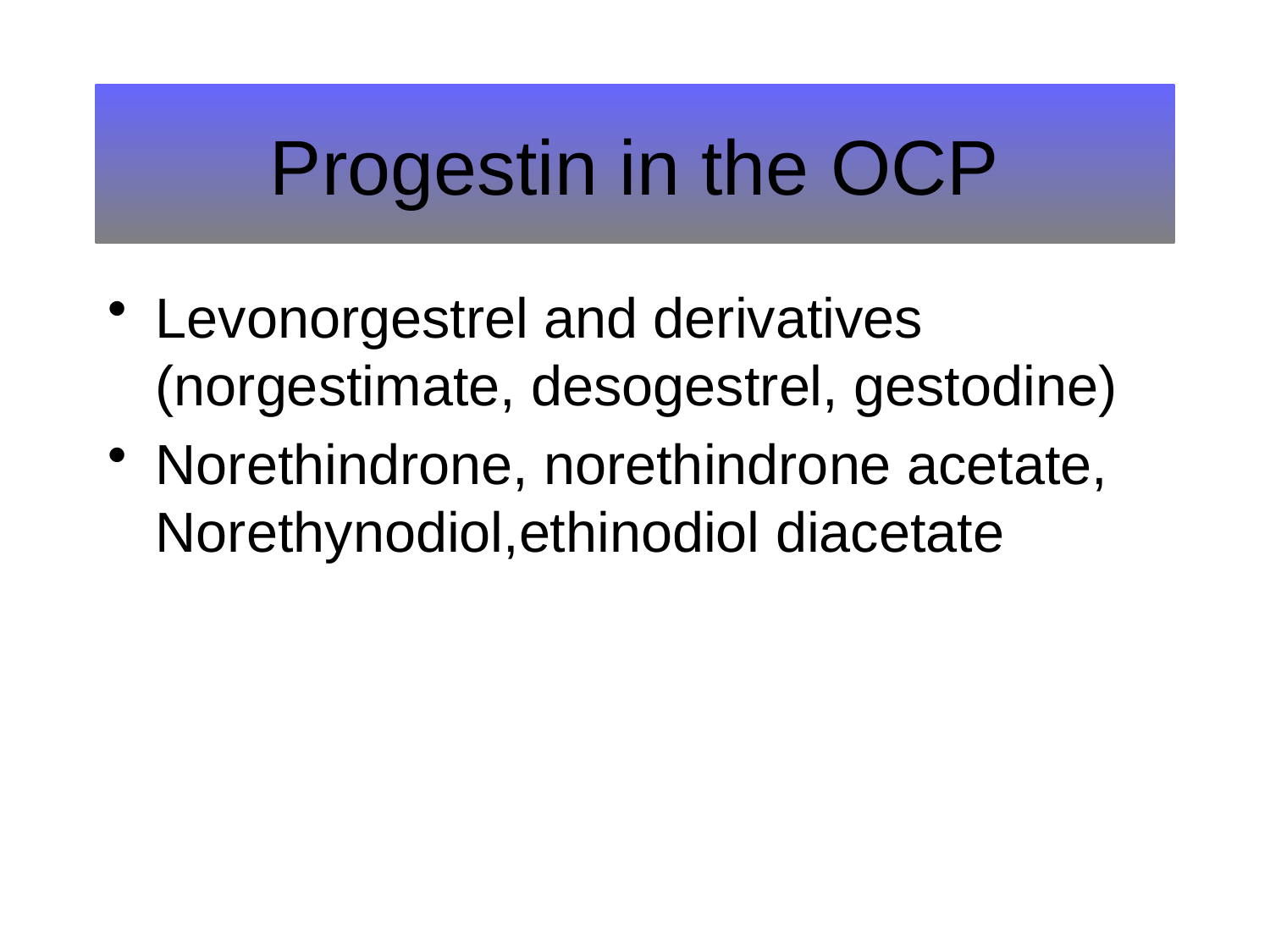

# Progestin in the OCP
Levonorgestrel and derivatives (norgestimate, desogestrel, gestodine)
Norethindrone, norethindrone acetate, Norethynodiol,ethinodiol diacetate